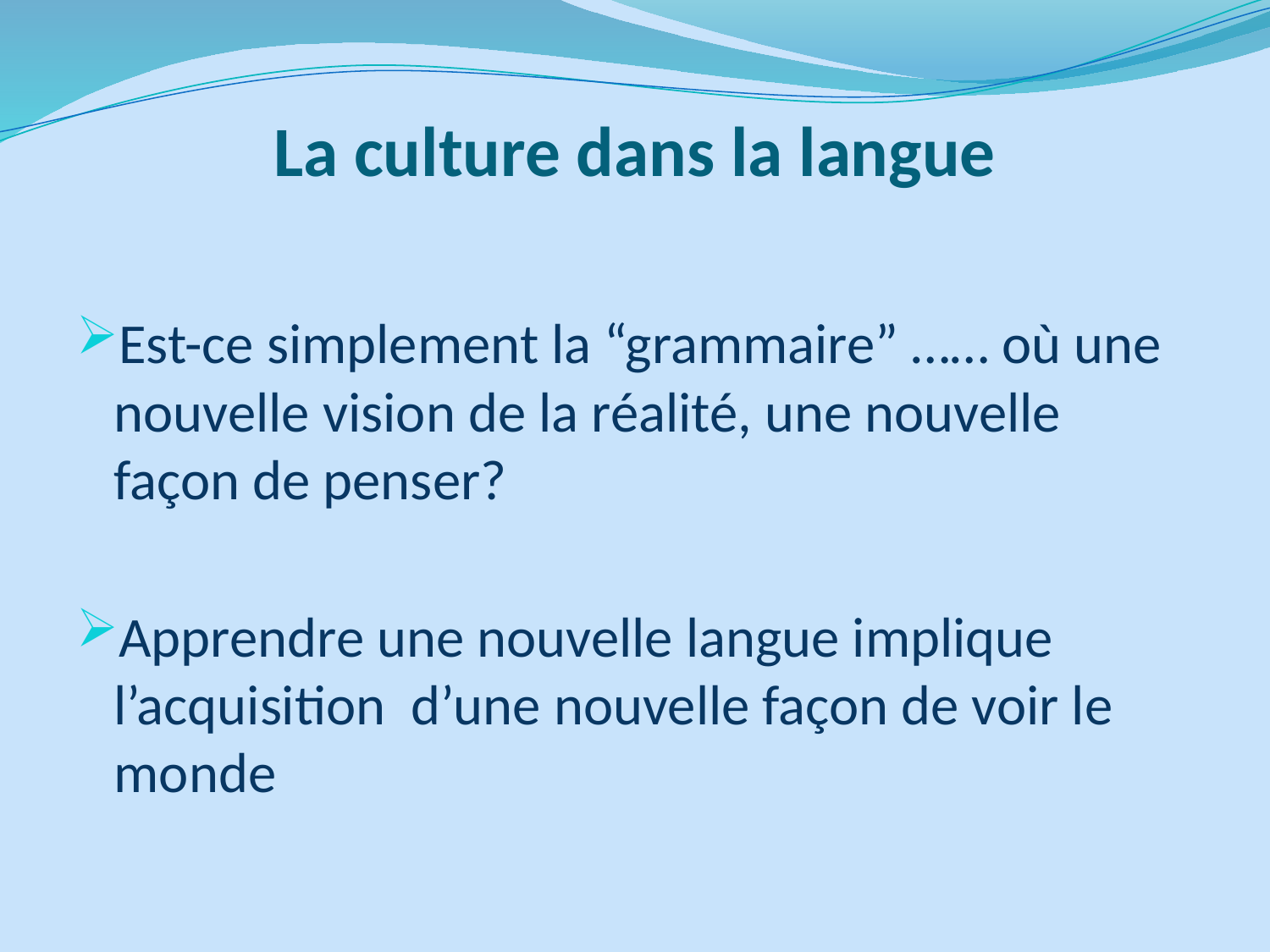

# La culture dans la langue

Est-ce simplement la “grammaire” …… où une nouvelle vision de la réalité, une nouvelle façon de penser?

Apprendre une nouvelle langue implique l’acquisition  d’une nouvelle façon de voir le monde